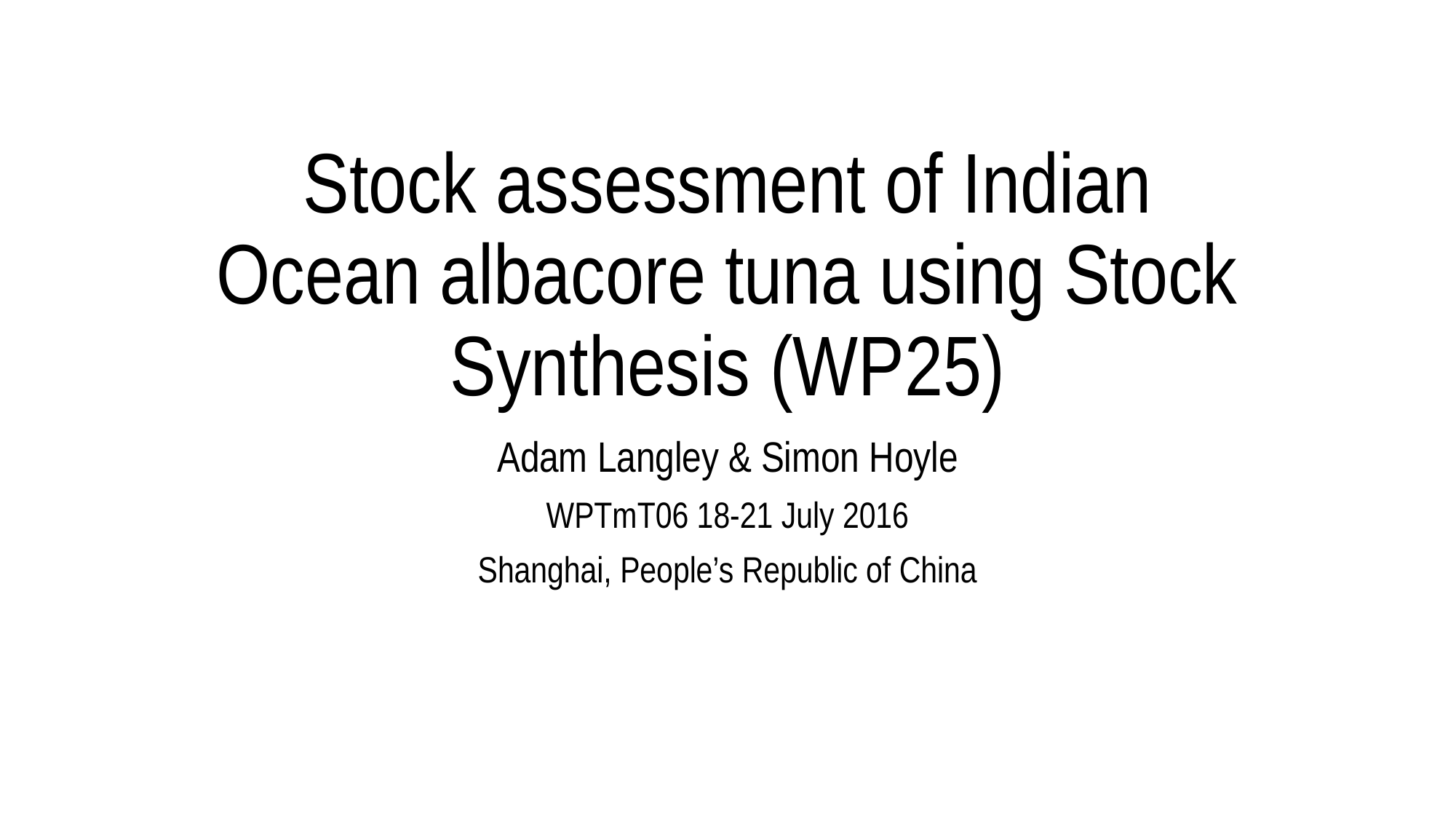

# Stock assessment of Indian Ocean albacore tuna using Stock Synthesis (WP25)
Adam Langley & Simon Hoyle
WPTmT06 18-21 July 2016
Shanghai, People’s Republic of China